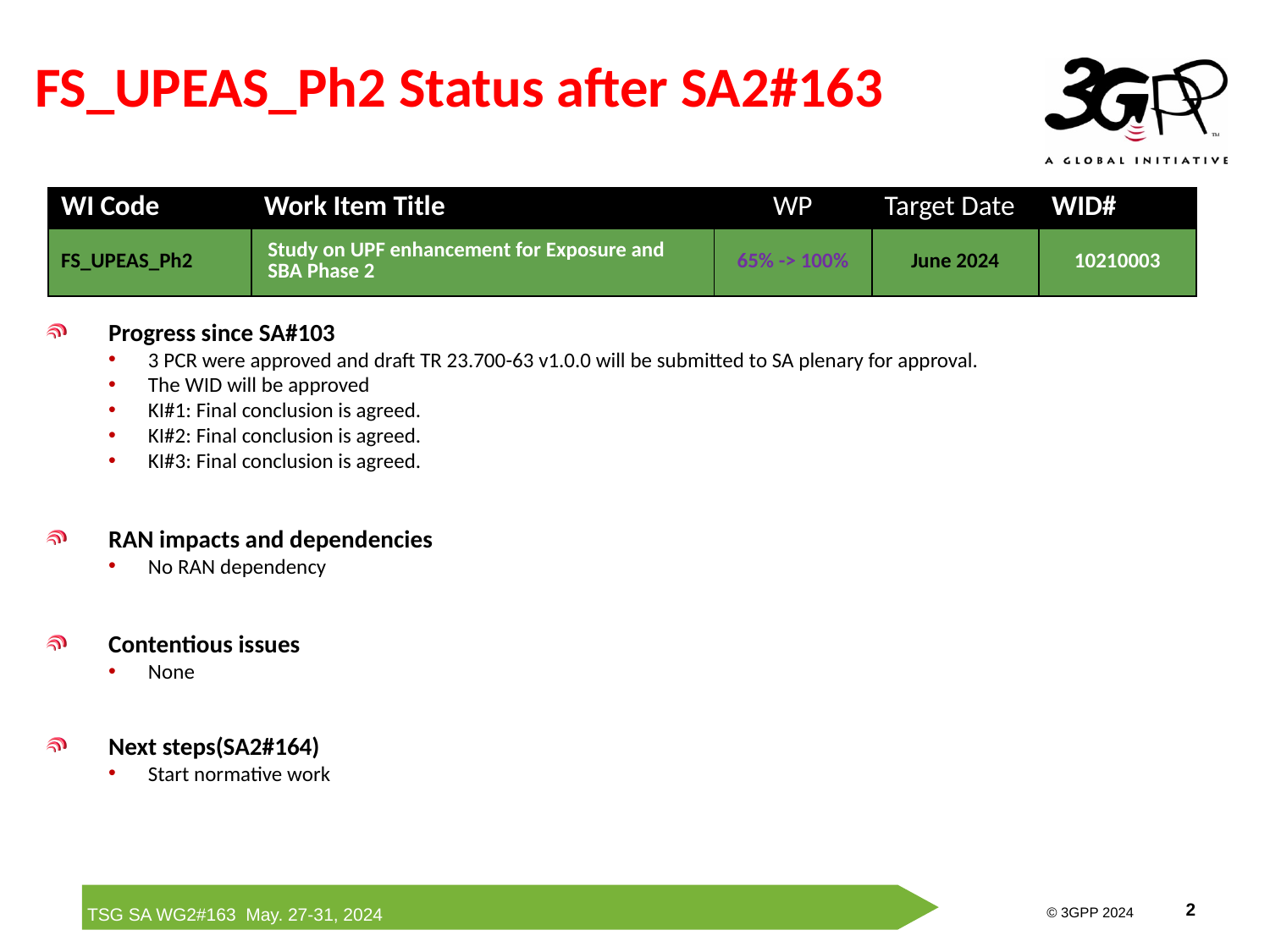

# FS_UPEAS_Ph2 Status after SA2#163
| WI Code | Work Item Title | WP | Target Date | WID# |
| --- | --- | --- | --- | --- |
| FS\_UPEAS\_Ph2 | Study on UPF enhancement for Exposure and SBA Phase 2 | 65% -> 100% | June 2024 | 10210003 |
Progress since SA#103
3 PCR were approved and draft TR 23.700-63 v1.0.0 will be submitted to SA plenary for approval.
The WID will be approved
KI#1: Final conclusion is agreed.
KI#2: Final conclusion is agreed.
KI#3: Final conclusion is agreed.

RAN impacts and dependencies
No RAN dependency

Contentious issues
None

Next steps(SA2#164)
Start normative work